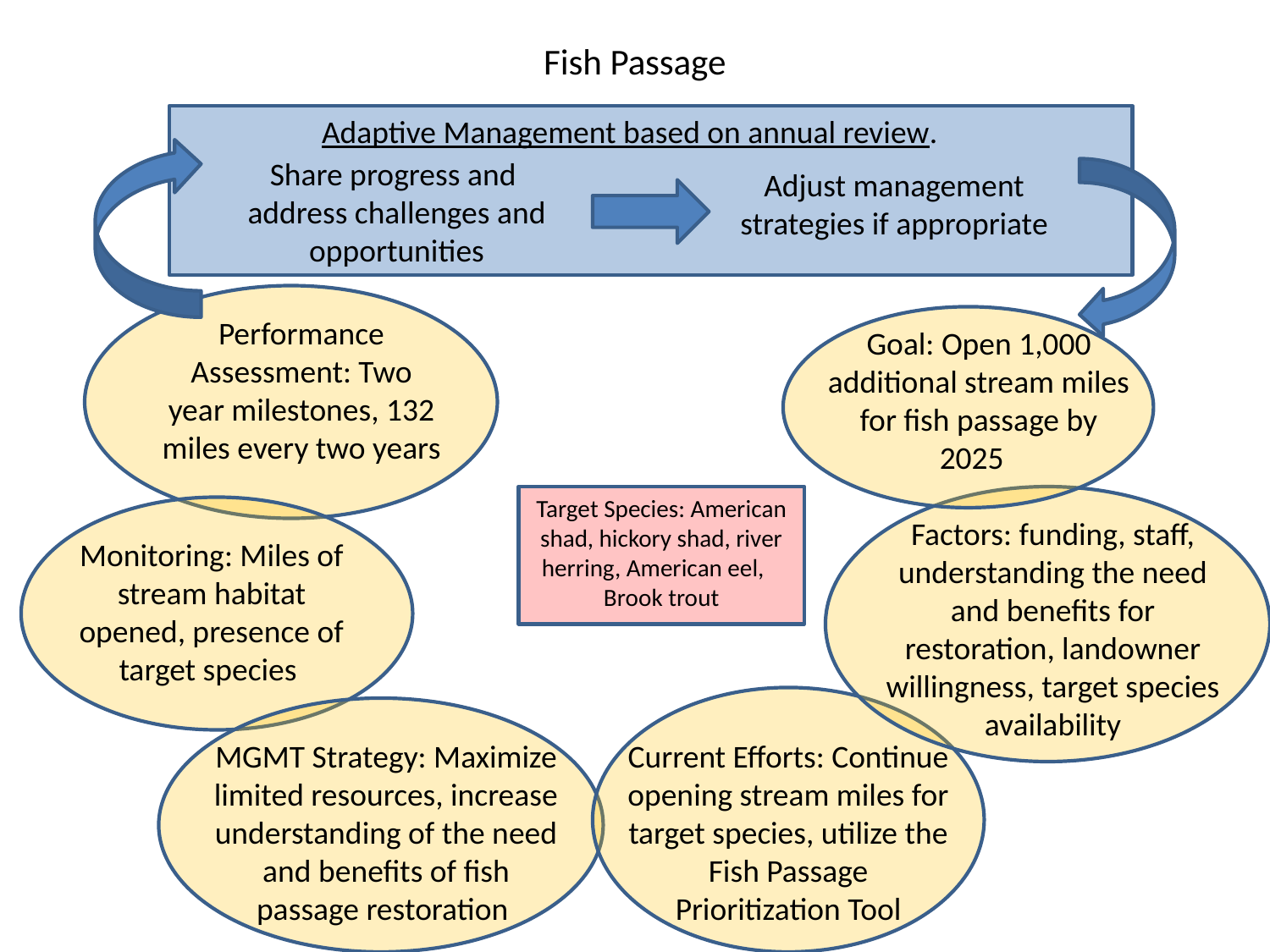

# Fish Passage

Adaptive Management based on annual review.

Share progress and
address challenges and opportunities
Adjust management strategies if appropriate

Performance Assessment: Two year milestones, 132 miles every two years

Goal: Open 1,000 additional stream miles for fish passage by 2025
Target Species: American shad, hickory shad, river herring, American eel,    Brook trout

Factors: funding, staff, understanding the need and benefits for restoration, landowner willingness, target species availability
Monitoring: Miles of stream habitat opened, presence of target species

MGMT Strategy: Maximize limited resources, increase understanding of the need and benefits of fish passage restoration
Current Efforts: Continue opening stream miles for target species, utilize the Fish Passage Prioritization Tool